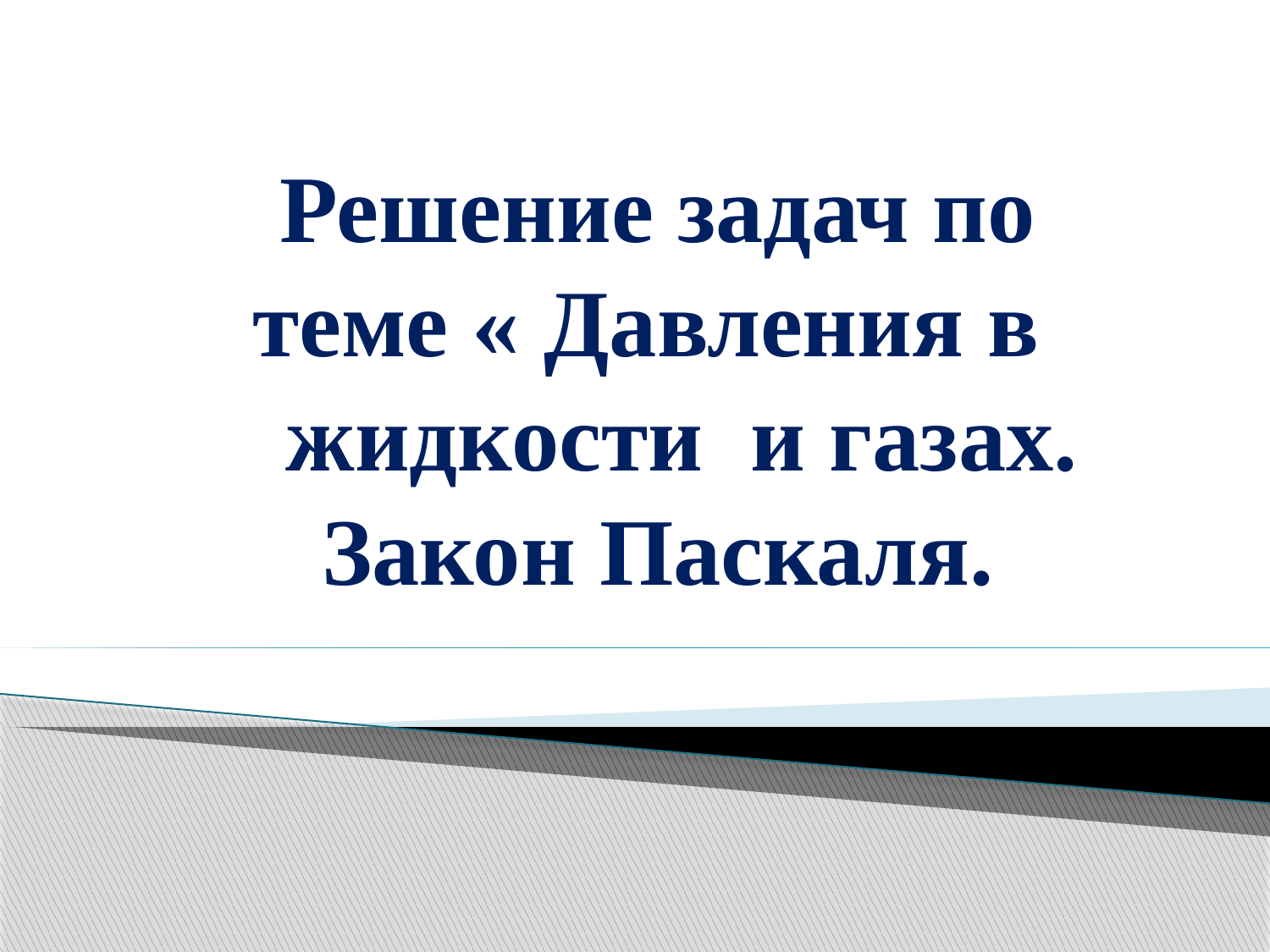

# Решение задач по теме « Давления в жидкости  и газах. Закон Паскаля.